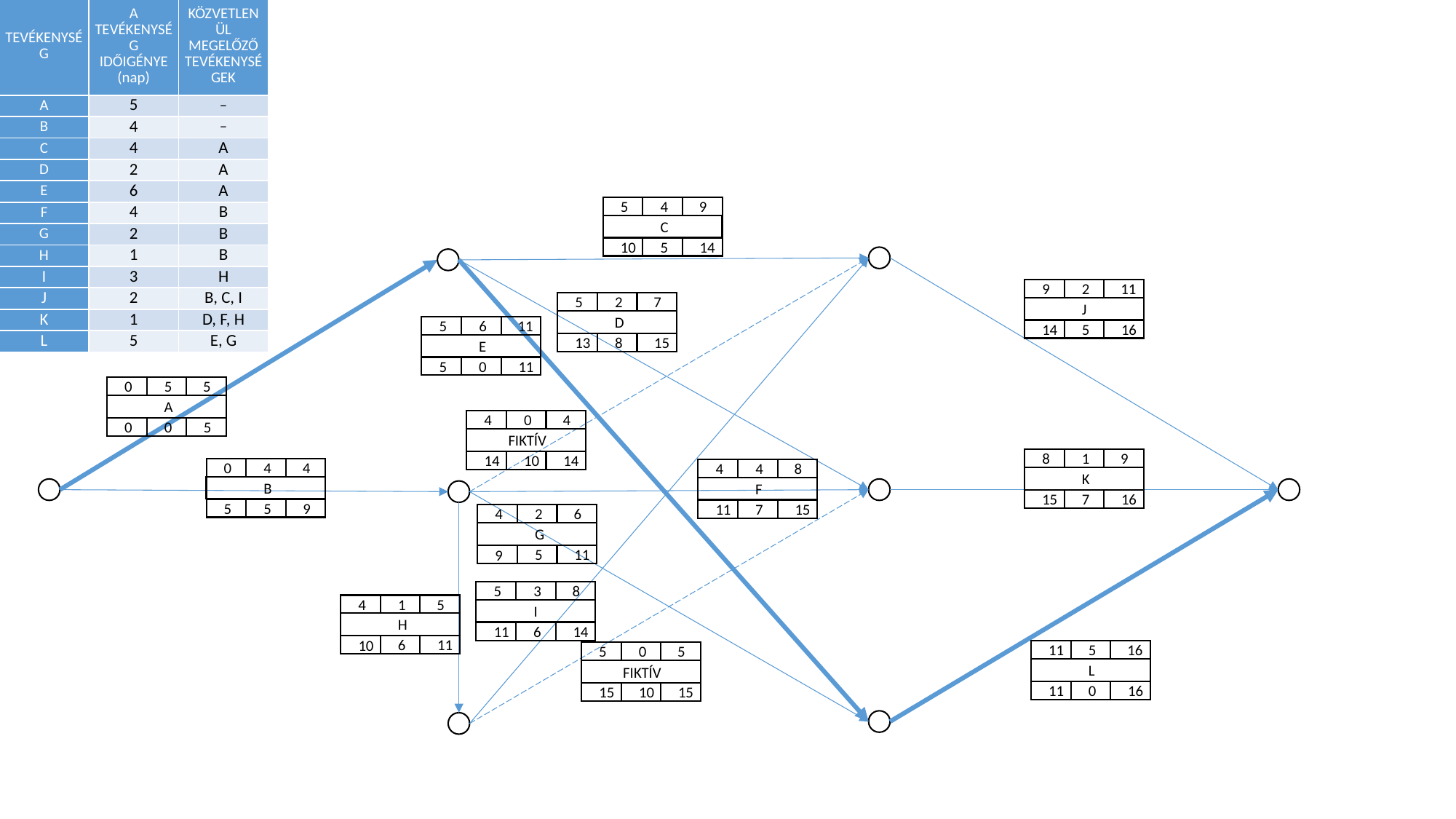

| TEVÉKENYSÉG | A TEVÉKENYSÉG IDŐIGÉNYE (nap) | KÖZVETLENÜL MEGELŐZŐ TEVÉKENYSÉGEK |
| --- | --- | --- |
| A | 5 | – |
| B | 4 | – |
| C | 4 | A |
| D | 2 | A |
| E | 6 | A |
| F | 4 | B |
| G | 2 | B |
| H | 1 | B |
| I | 3 | H |
| J | 2 | B, C, I |
| K | 1 | D, F, H |
| L | 5 | E, G |
5
4
9

C
5
14
10

9
2
11

J
5
16
14
5
2
7

D
8
15
13
5
6
11

E
0
11
5
0
5
5

A
0
5
0
4
0
4

FIKTÍV
10
14
14
8
1
9

K
7
16
15
0
4
4

B
5
9
5
4
4
8

F
7
15
11

4
2
6

G
5
11
9
5
3
8

I
6
14
11
4
1
5

H
6
11
10
11
5
16

L
0
16
11
5
0
5

FIKTÍV
10
15
15